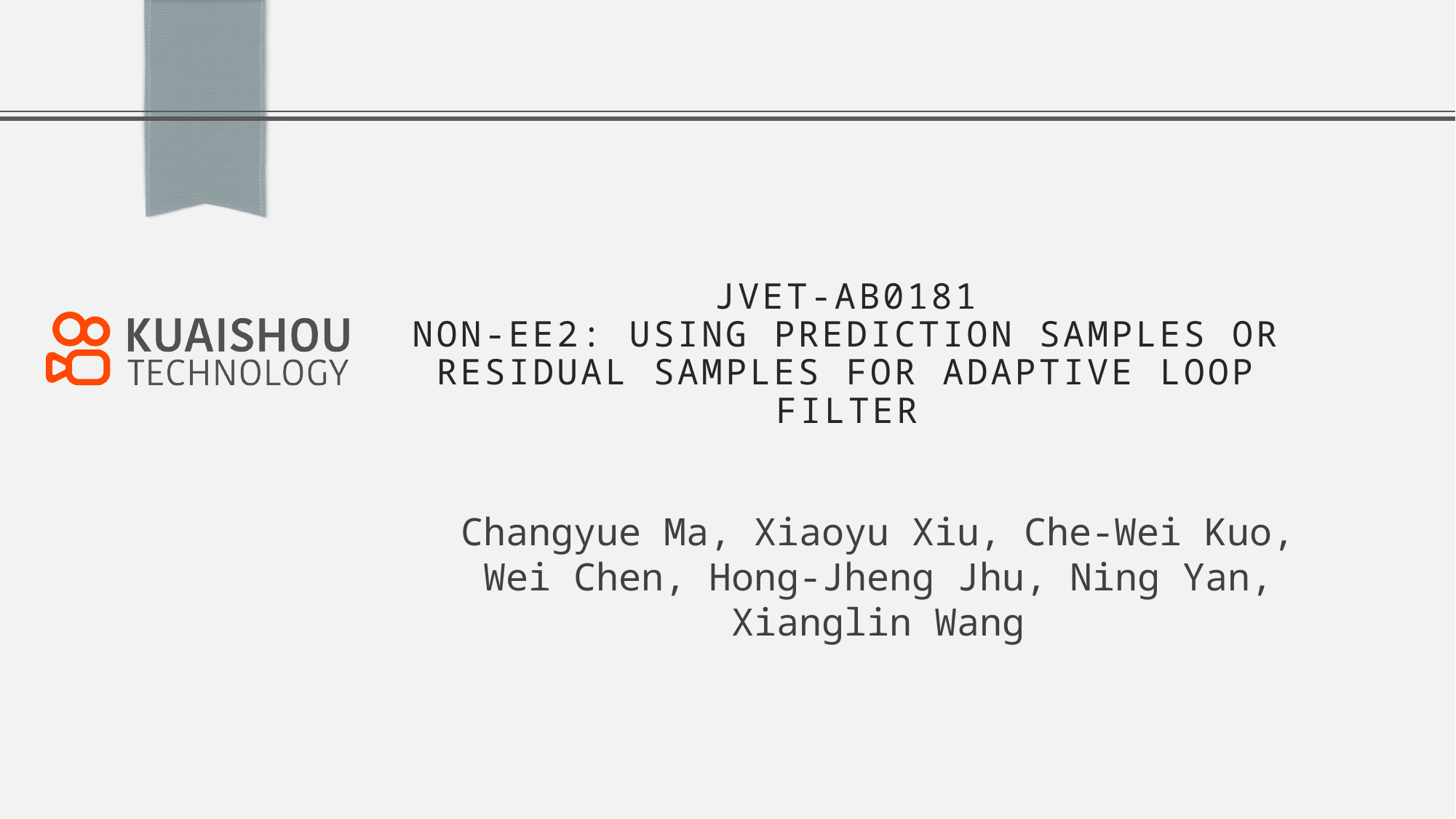

# JVET-aB0181 Non-EE2: Using prediction samples or residual samples for adaptive loop filter
Changyue Ma, Xiaoyu Xiu, Che-Wei Kuo, Wei Chen, Hong-Jheng Jhu, Ning Yan, Xianglin Wang